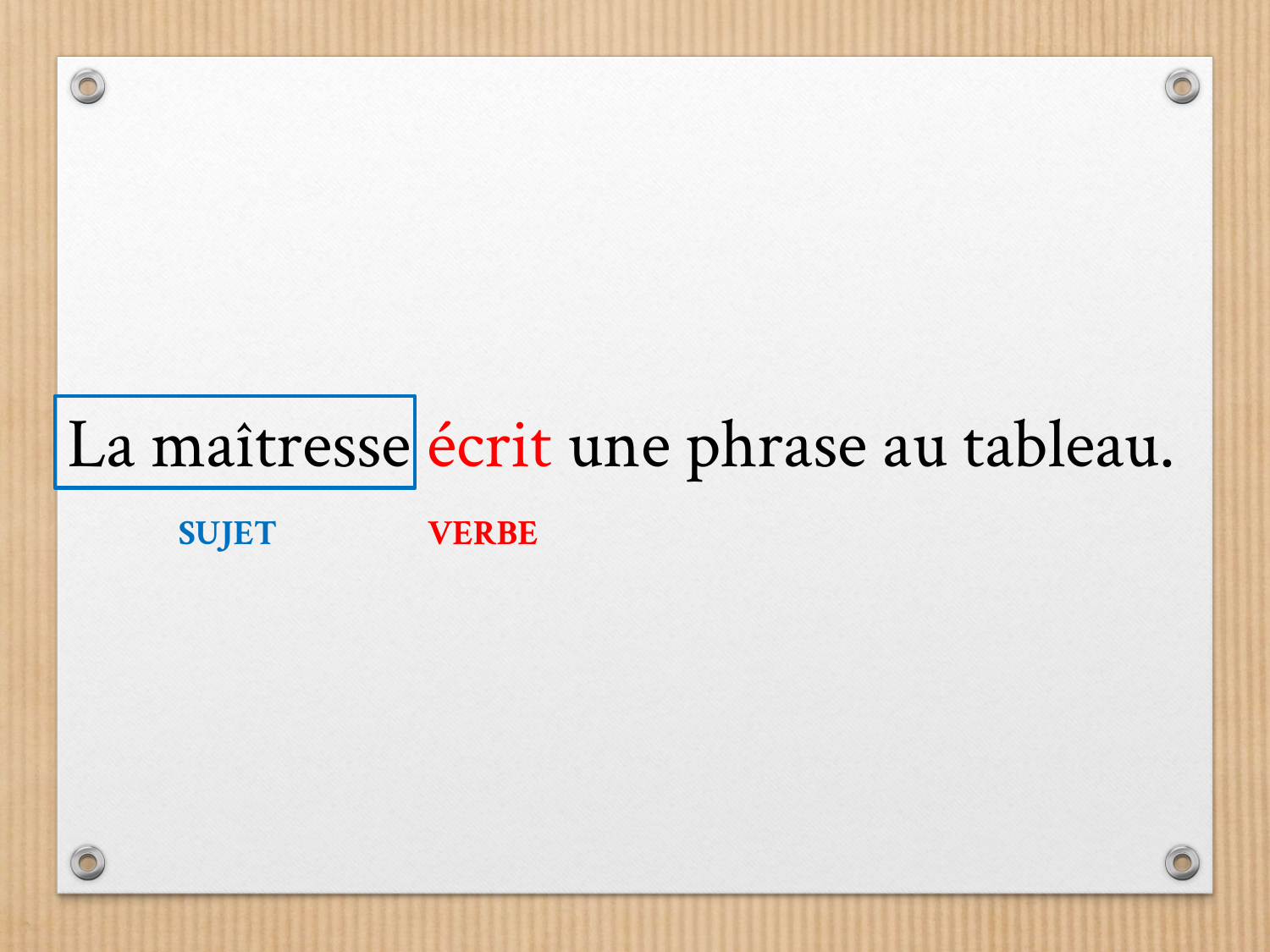

La maîtresse écrit une phrase au tableau.

SUJET
VERBE